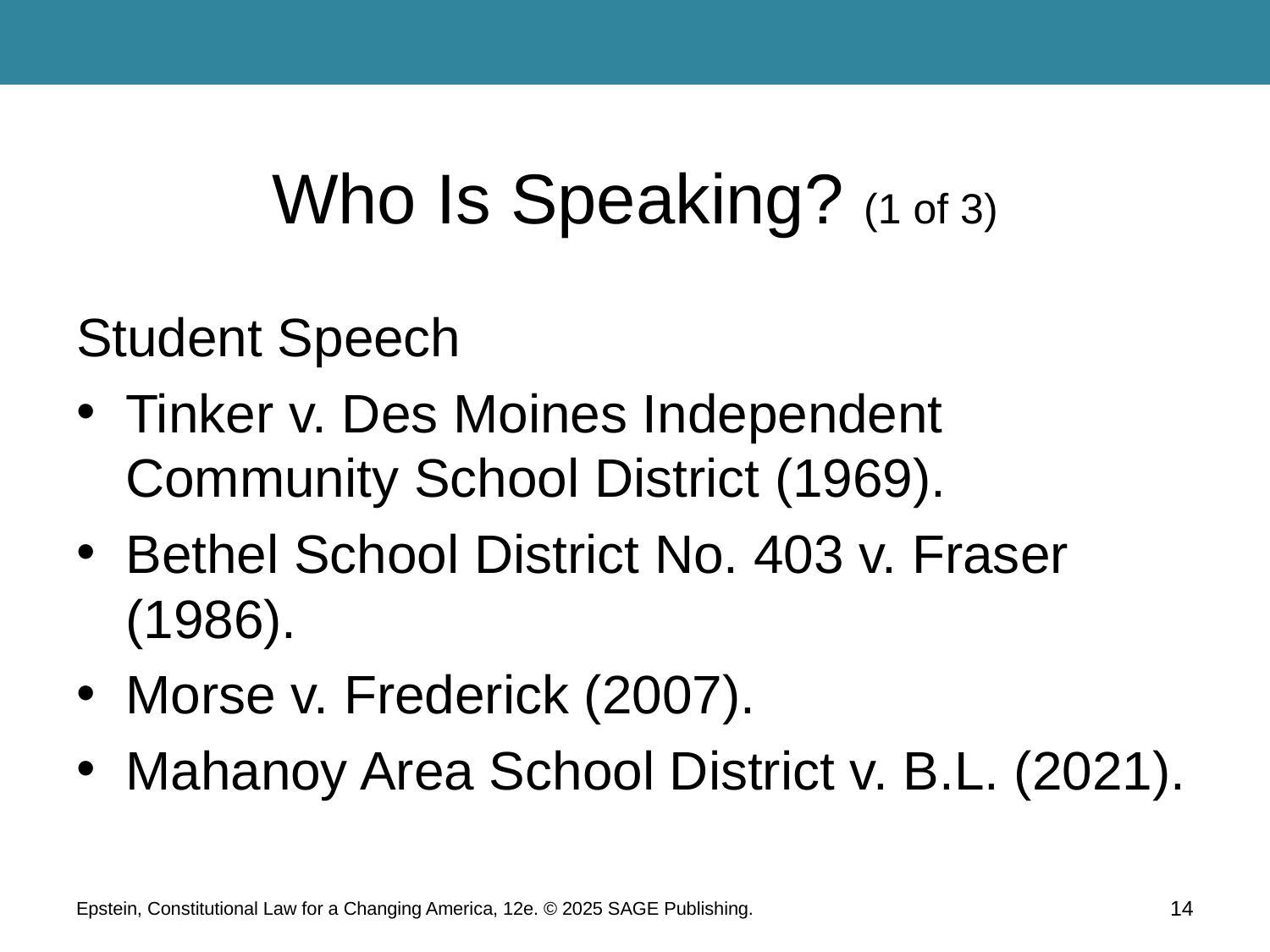

# Who Is Speaking? (1 of 3)
Student Speech
Tinker v. Des Moines Independent Community School District (1969).
Bethel School District No. 403 v. Fraser (1986).
Morse v. Frederick (2007).
Mahanoy Area School District v. B.L. (2021).
Epstein, Constitutional Law for a Changing America, 12e. © 2025 SAGE Publishing.
14